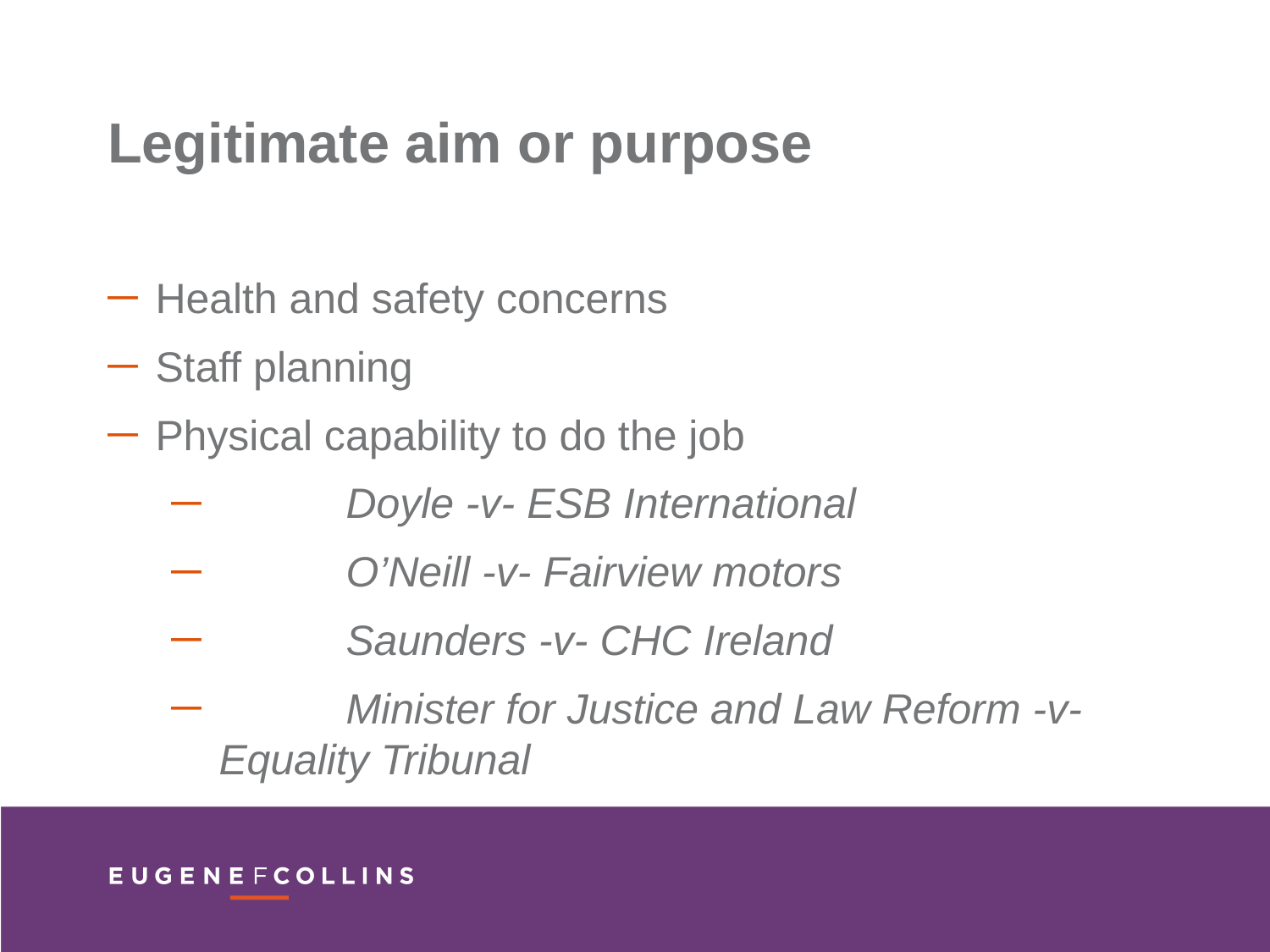

Legitimate aim or purpose
Health and safety concerns
Staff planning
Physical capability to do the job
 	Doyle -v- ESB International
	O’Neill -v- Fairview motors
	Saunders -v- CHC Ireland
	Minister for Justice and Law Reform -v- Equality Tribunal